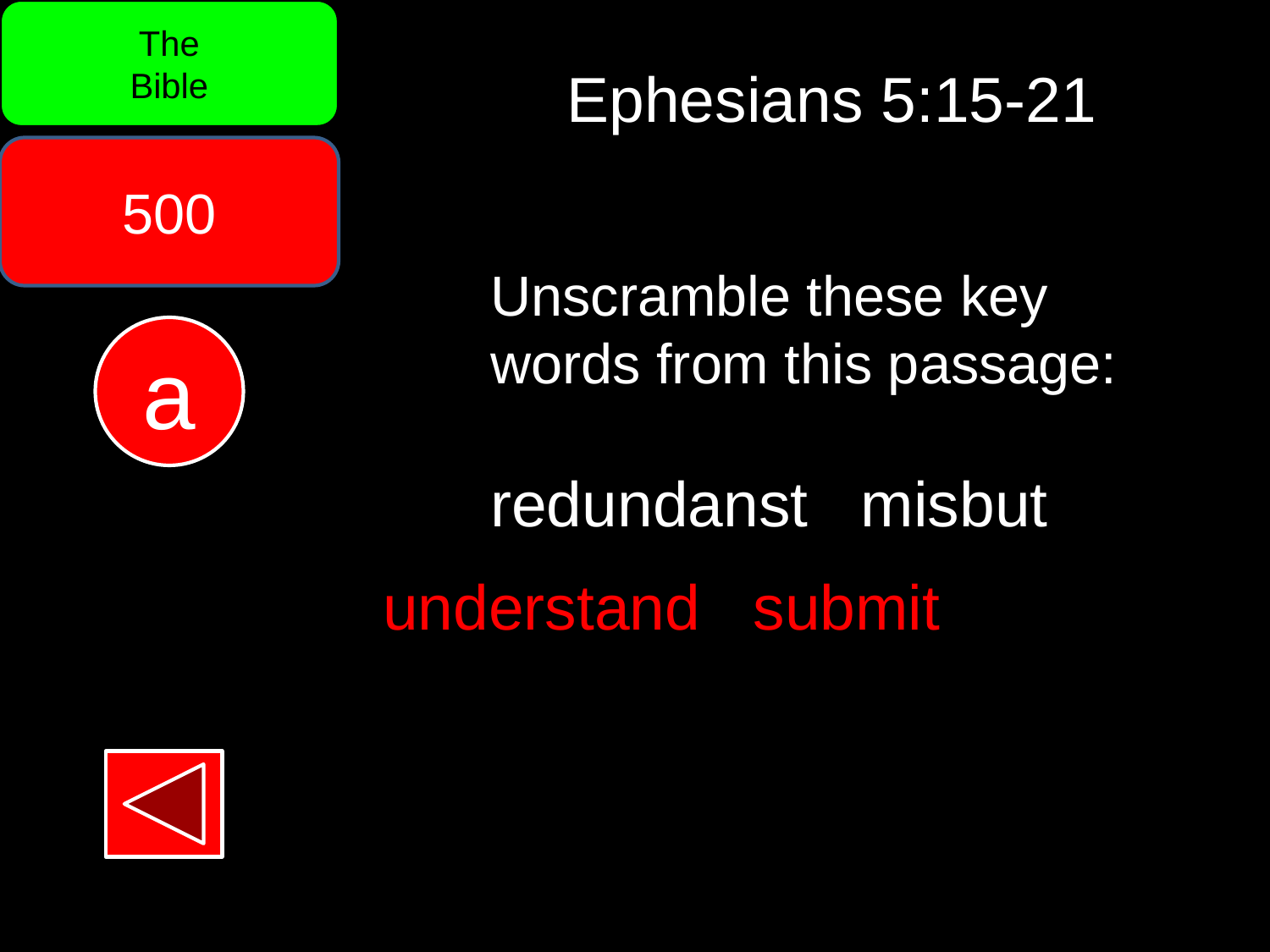

The
Bible
Ephesians 5:15-21
500
Unscramble these key
words from this passage:

redundanst   misbut
a
understand   submit